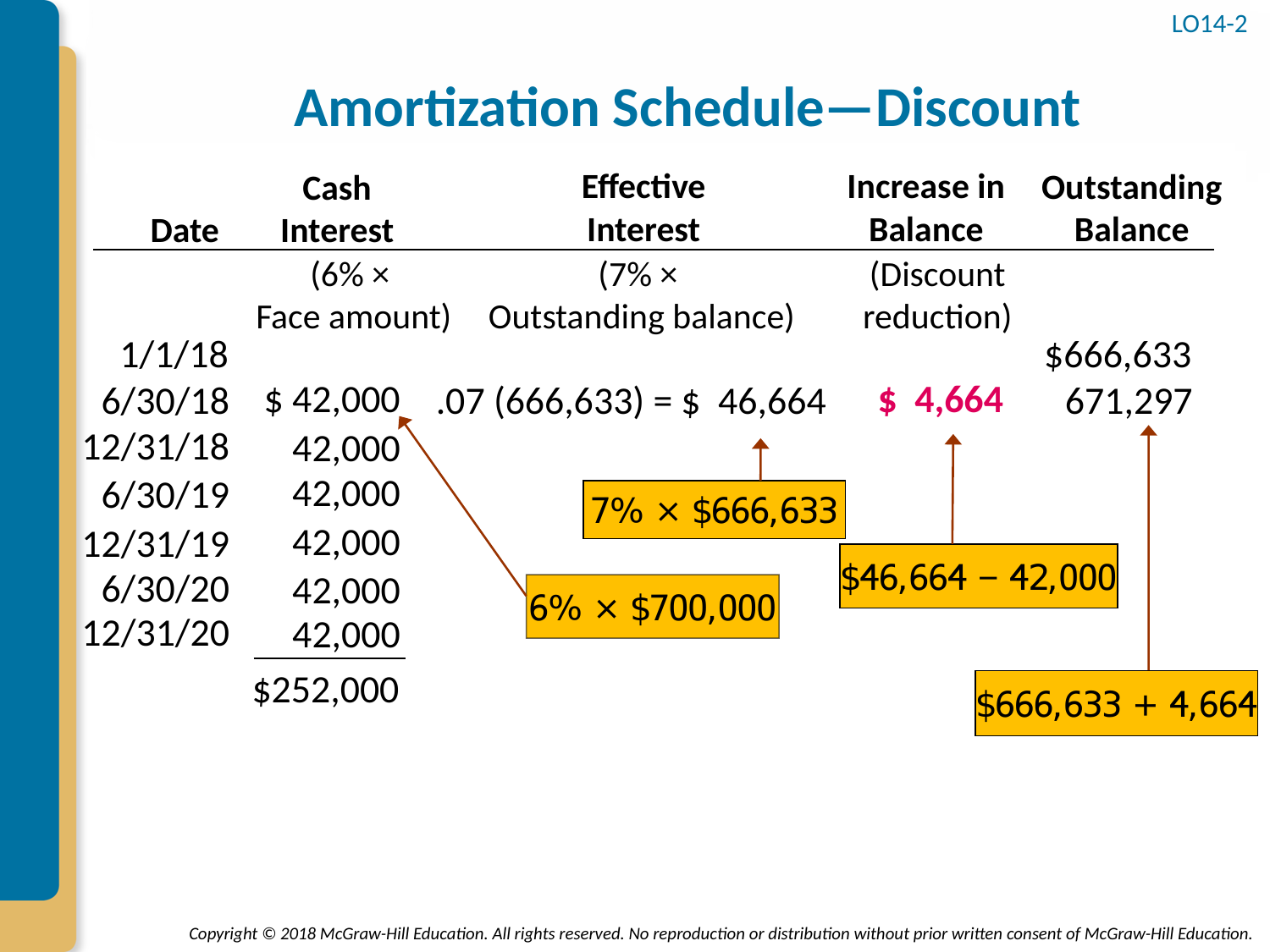

# Amortization Schedule—Discount
LO14-2
Effective Interest
Increase in Balance
Outstanding Balance
Cash Interest
Date
(Discount
reduction)
(6% ×
Face amount)
(7% ×
Outstanding balance)
1/1/18
$666,633
$  4,664
$ 42,000
6/30/18
671,297
.07 (666,633) = $  46,664
12/31/18

42,000

42,000
6/30/19
7% × $666,633
42,000
12/31/19
$46,664 − 42,000
6/30/20
42,000
6% × $700,000
12/31/20
42,000
$252,000
$666,633 + 4,664